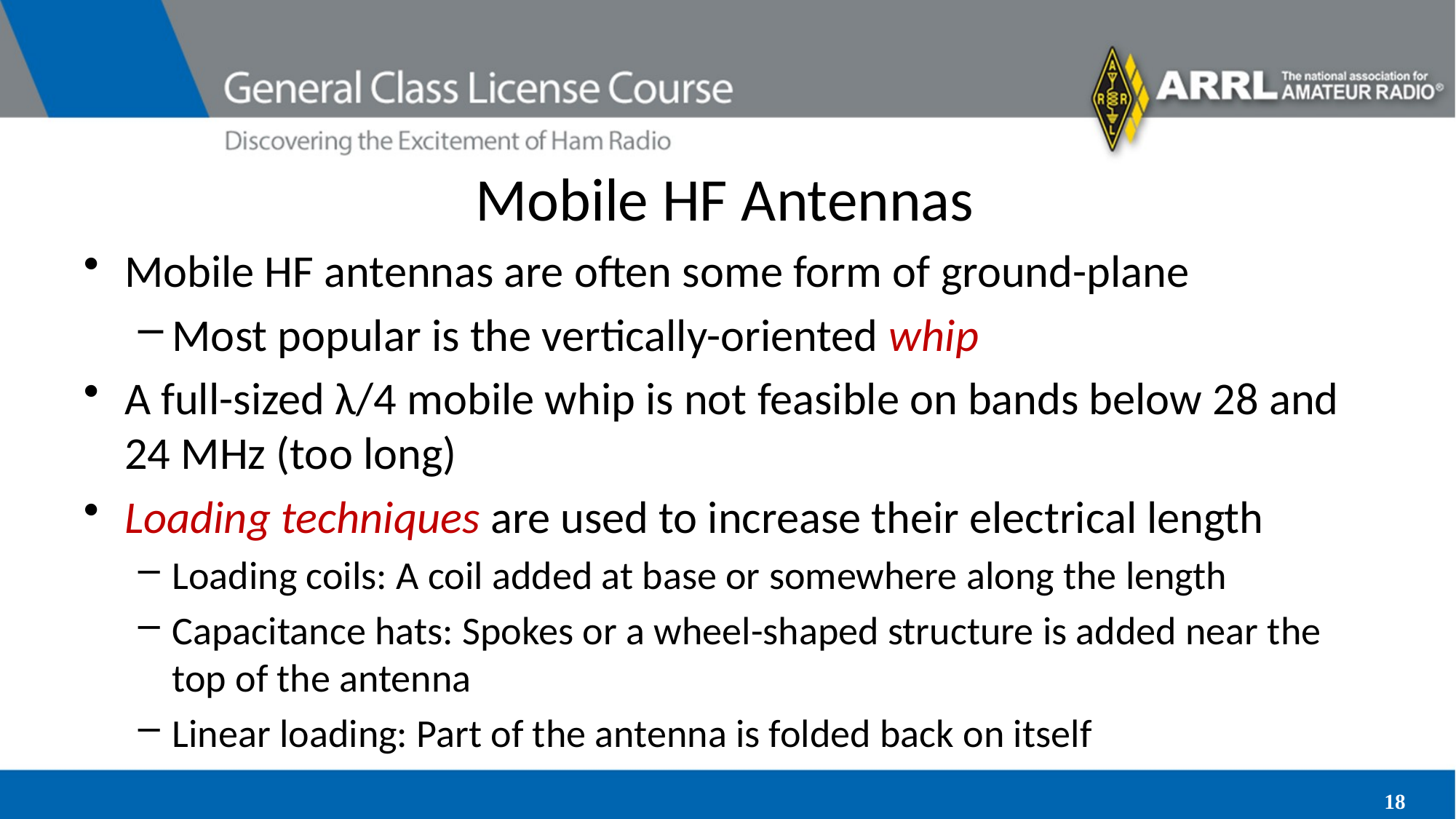

# Mobile HF Antennas
Mobile HF antennas are often some form of ground-plane
Most popular is the vertically-oriented whip
A full-sized λ/4 mobile whip is not feasible on bands below 28 and 24 MHz (too long)
Loading techniques are used to increase their electrical length
Loading coils: A coil added at base or somewhere along the length
Capacitance hats: Spokes or a wheel-shaped structure is added near the top of the antenna
Linear loading: Part of the antenna is folded back on itself